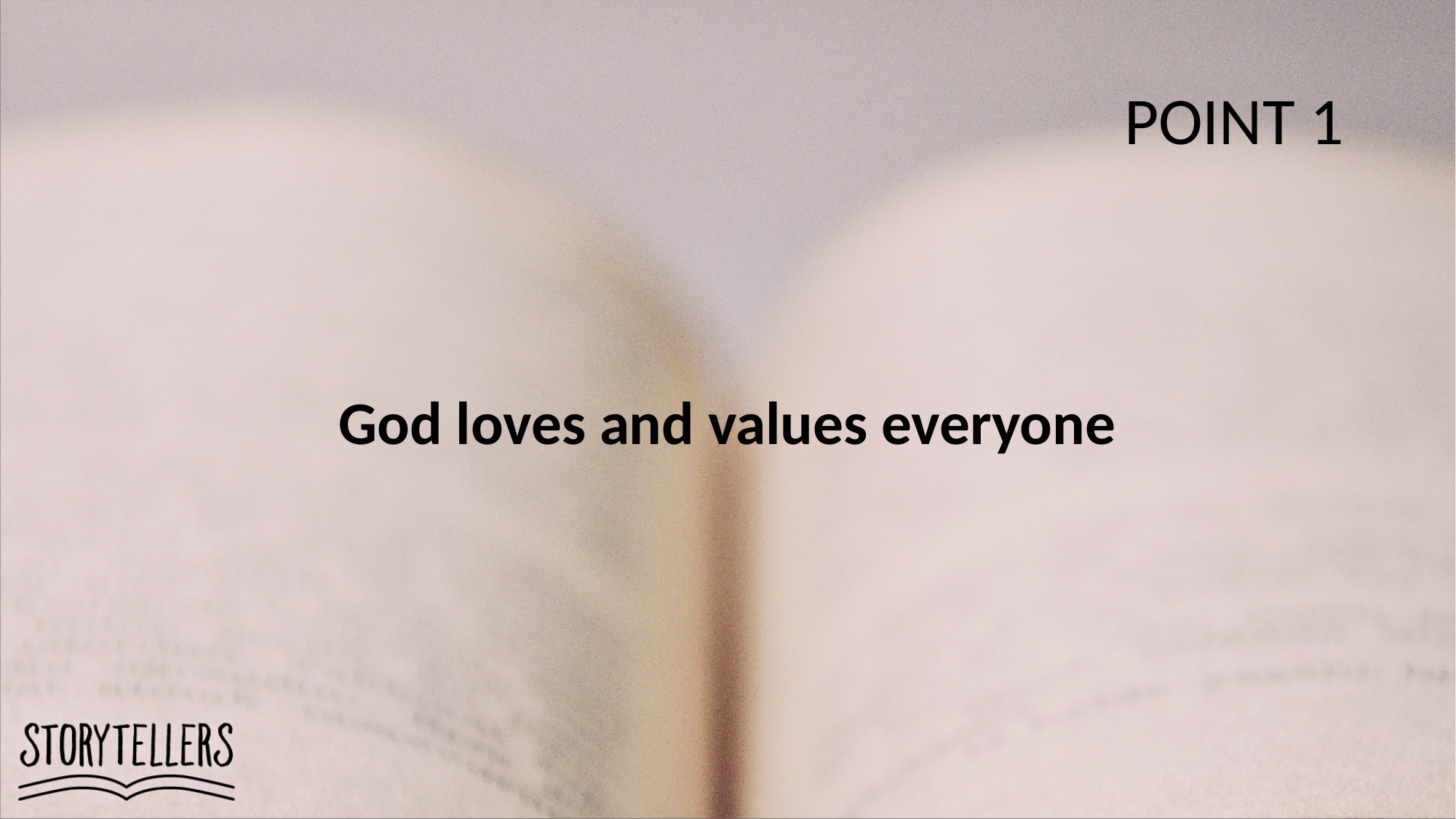

# POINT 1

God loves and values everyone